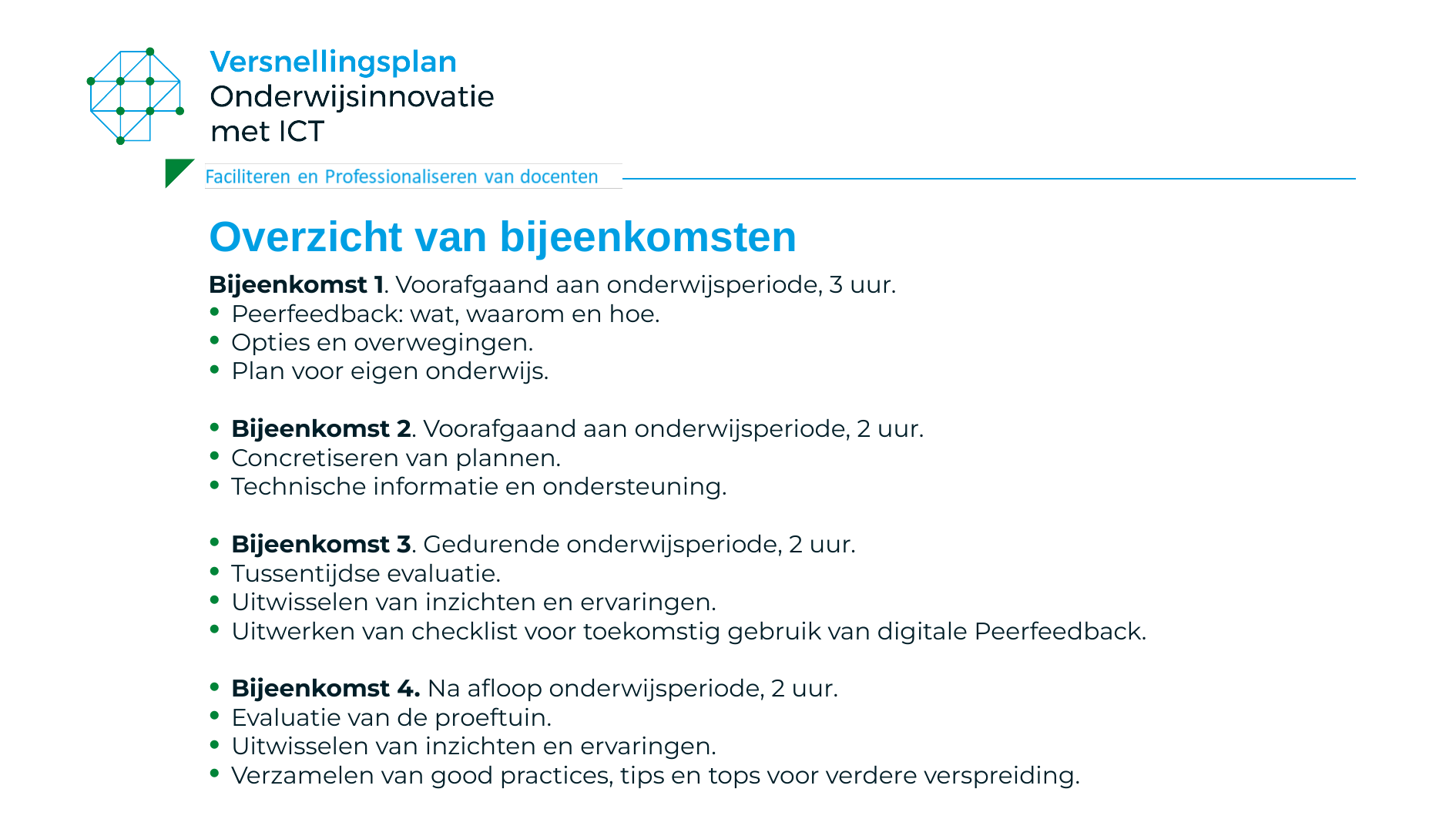

# Overzicht van bijeenkomsten
Bijeenkomst 1. Voorafgaand aan onderwijsperiode, 3 uur.
Peerfeedback: wat, waarom en hoe.
Opties en overwegingen.
Plan voor eigen onderwijs.

Bijeenkomst 2. Voorafgaand aan onderwijsperiode, 2 uur.
Concretiseren van plannen.
Technische informatie en ondersteuning.

Bijeenkomst 3. Gedurende onderwijsperiode, 2 uur.
Tussentijdse evaluatie.
Uitwisselen van inzichten en ervaringen.
Uitwerken van checklist voor toekomstig gebruik van digitale Peerfeedback.

Bijeenkomst 4. Na afloop onderwijsperiode, 2 uur.
Evaluatie van de proeftuin.
Uitwisselen van inzichten en ervaringen.
Verzamelen van good practices, tips en tops voor verdere verspreiding.